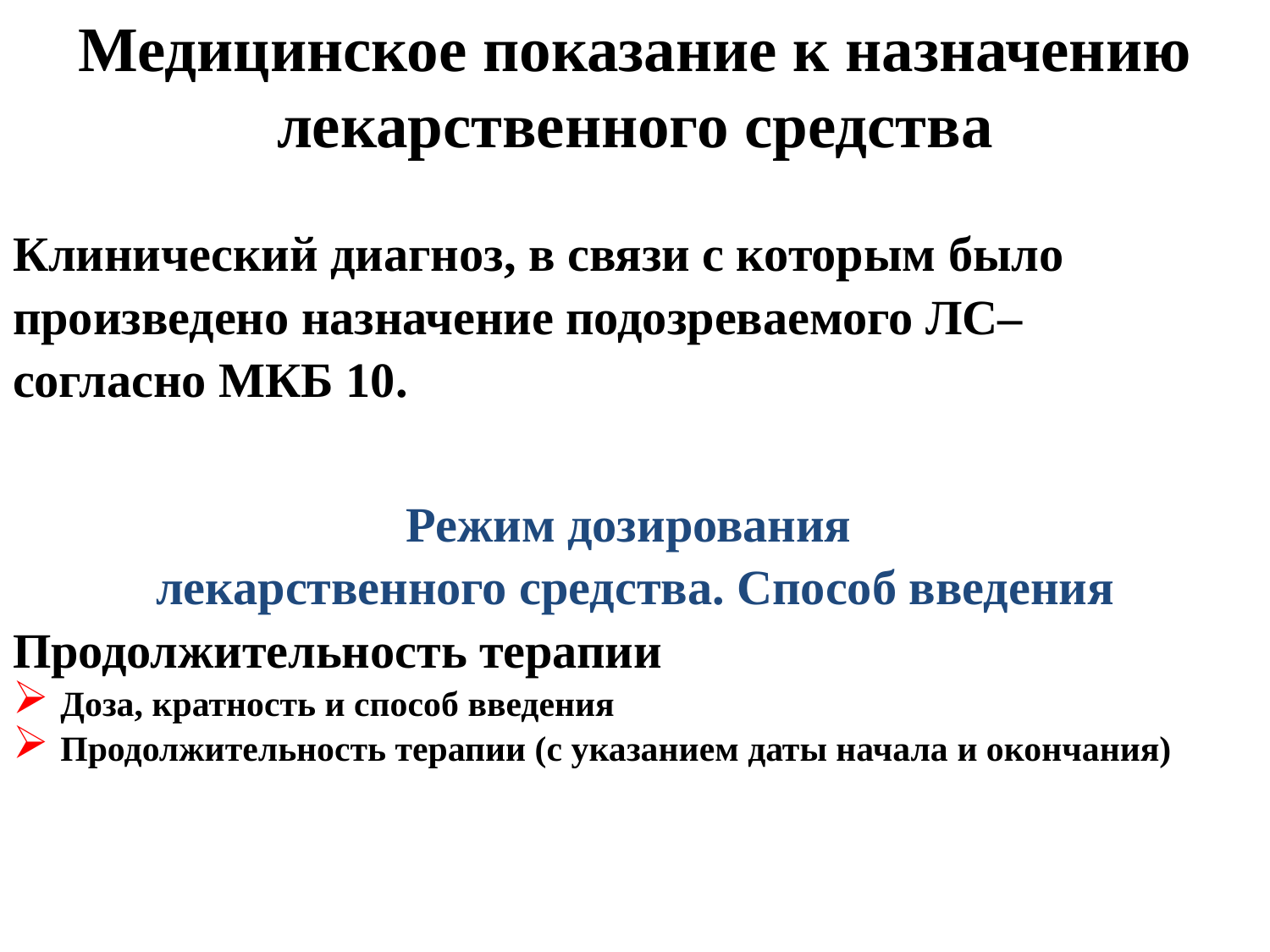

# Медицинское показание к назначению лекарственного средства
Клинический диагноз, в связи с которым было
произведено назначение подозреваемого ЛС–
согласно МКБ 10.

Режим дозирования
лекарственного средства. Способ введения
Продолжительность терапии
Доза, кратность и способ введения
Продолжительность терапии (с указанием даты начала и окончания)